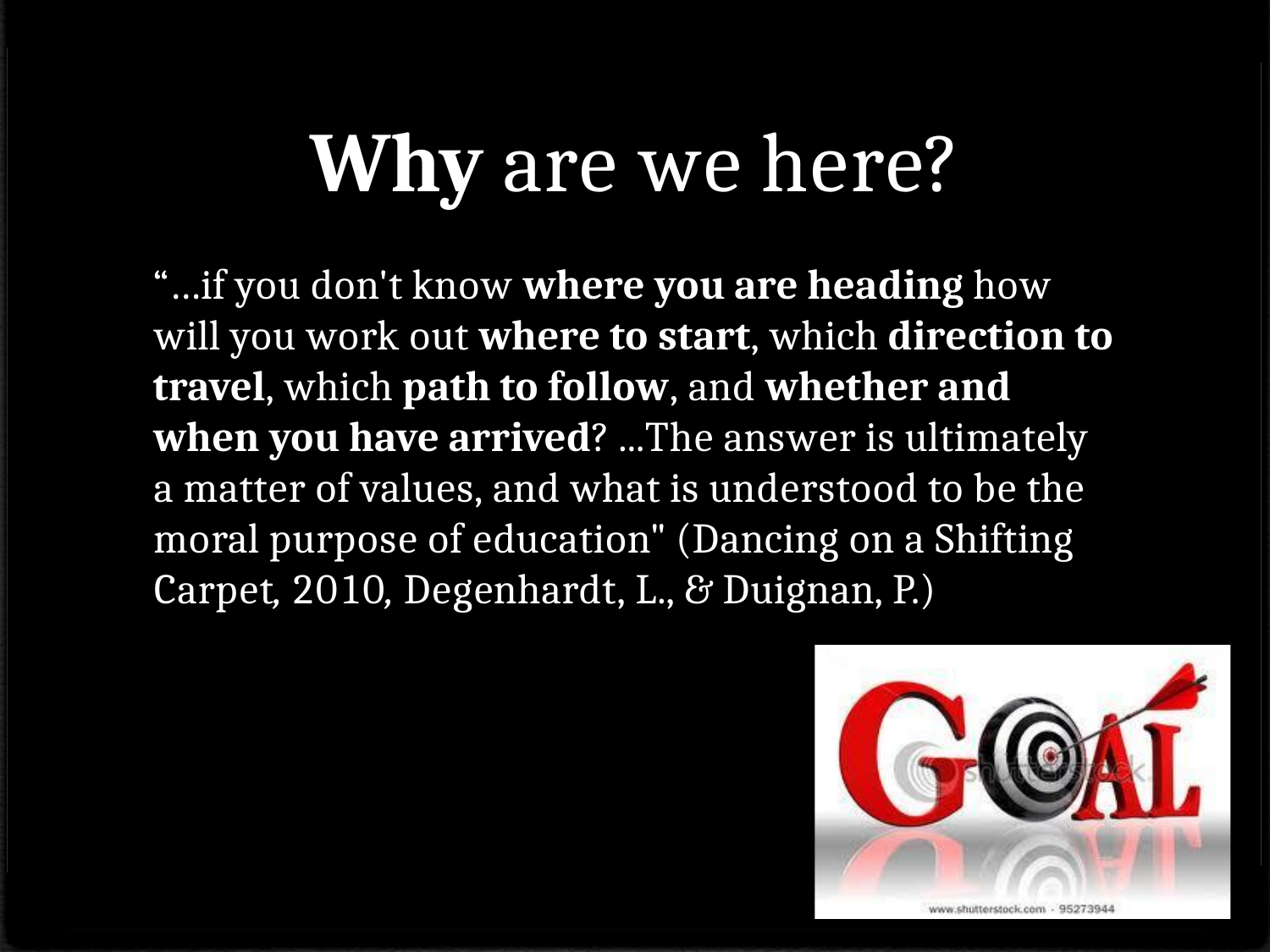

# Why are we here?
“…if you don't know where you are heading how will you work out where to start, which direction to travel, which path to follow, and whether and when you have arrived? ...The answer is ultimately a matter of values, and what is understood to be the moral purpose of education" (Dancing on a Shifting Carpet, 2010, Degenhardt, L., & Duignan, P.)